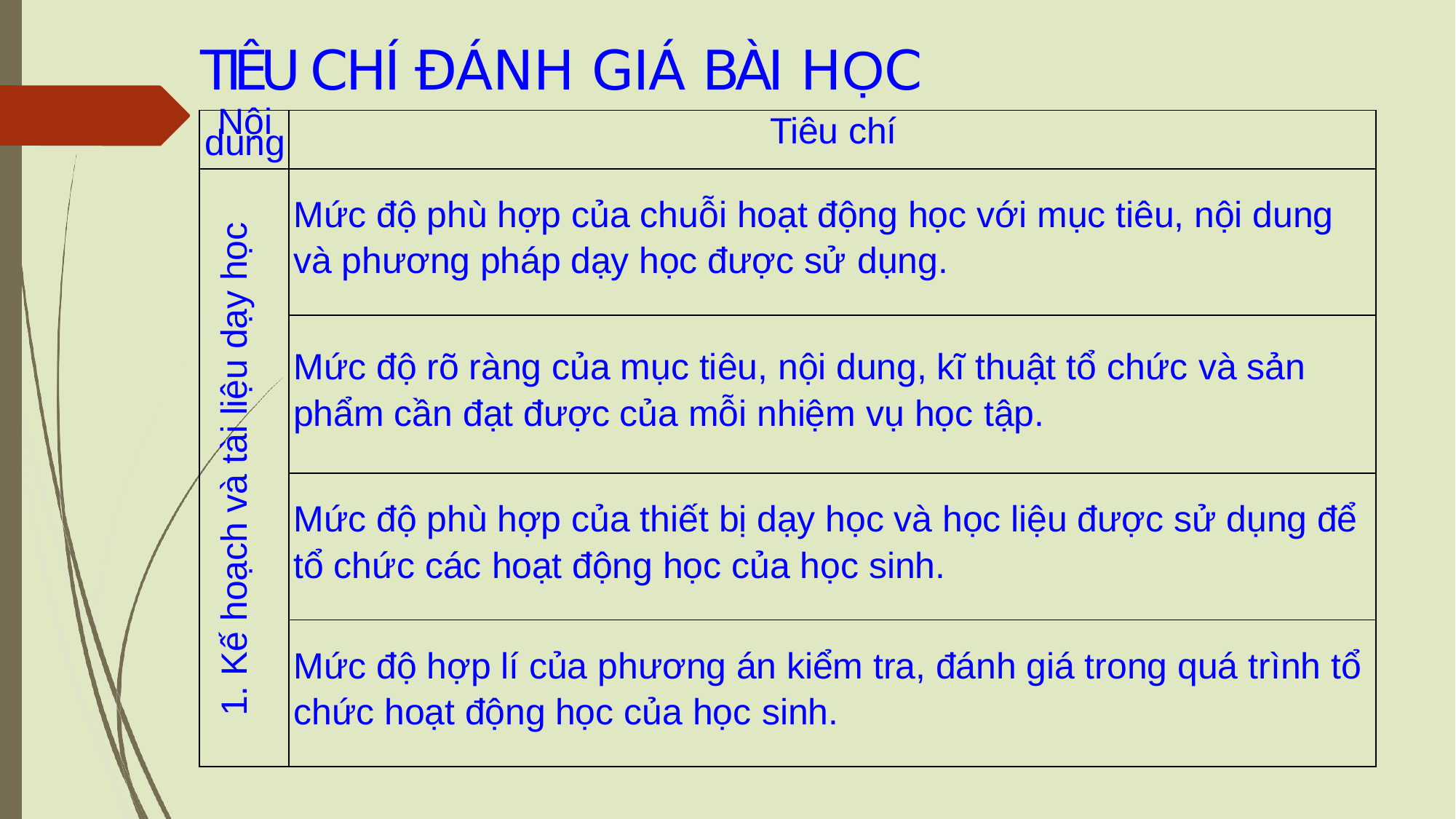

# TIÊU CHÍ ĐÁNH GIÁ BÀI HỌC

|  |  |
| --- | --- |
| Nội dung | Tiêu chí |
| 1. Kế hoạch và tài liệu dạy học | Mức độ phù hợp của chuỗi hoạt động học với mục tiêu, nội dung và phương pháp dạy học được sử dụng. |
|  | Mức độ rõ ràng của mục tiêu, nội dung, kĩ thuật tổ chức và sản phẩm cần đạt được của mỗi nhiệm vụ học tập. |
|  | Mức độ phù hợp của thiết bị dạy học và học liệu được sử dụng để tổ chức các hoạt động học của học sinh. |
|  | Mức độ hợp lí của phương án kiểm tra, đánh giá trong quá trình tổ chức hoạt động học của học sinh. |